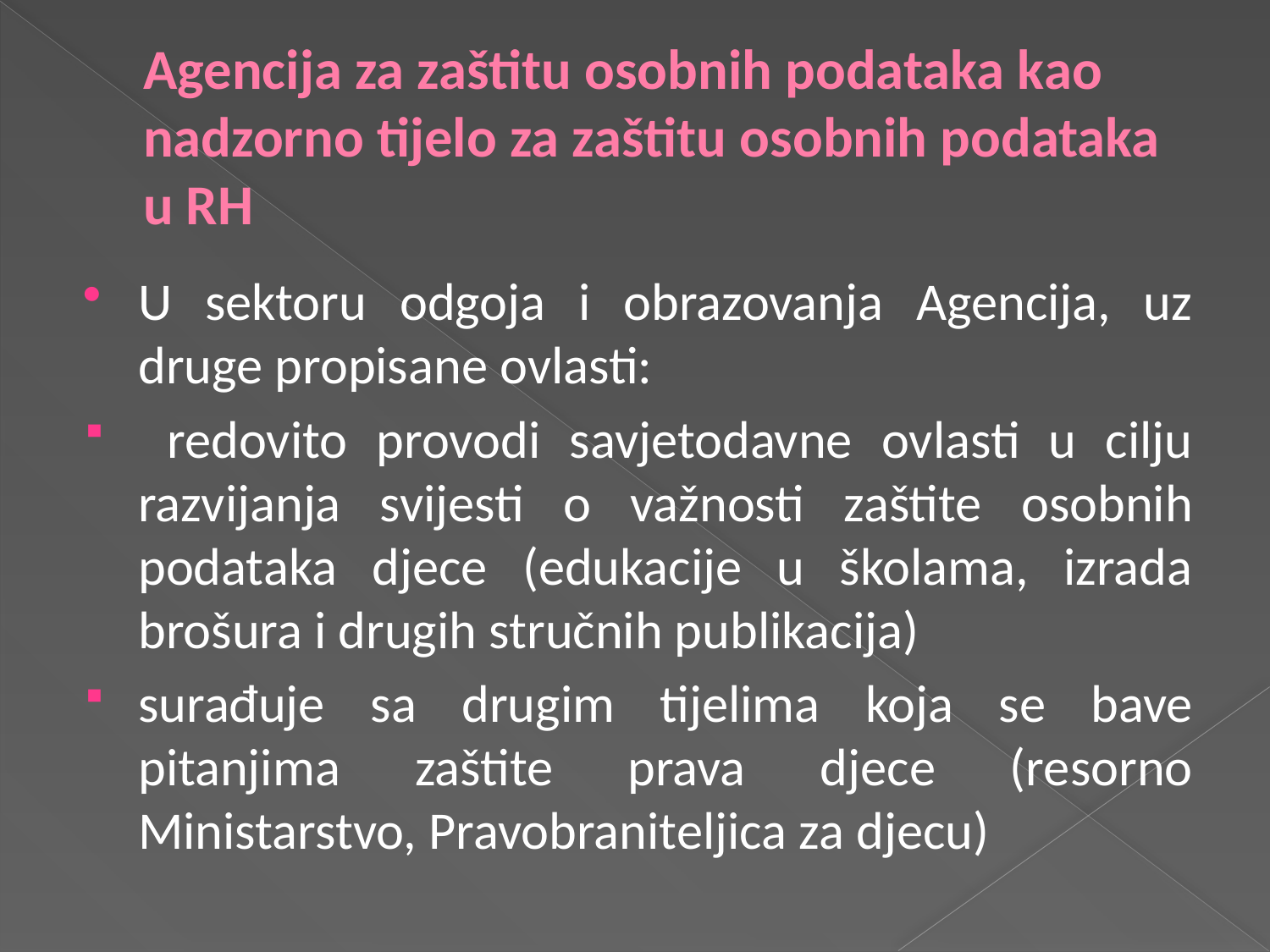

# Agencija za zaštitu osobnih podataka kao nadzorno tijelo za zaštitu osobnih podataka u RH
U sektoru odgoja i obrazovanja Agencija, uz druge propisane ovlasti:
 redovito provodi savjetodavne ovlasti u cilju razvijanja svijesti o važnosti zaštite osobnih podataka djece (edukacije u školama, izrada brošura i drugih stručnih publikacija)
surađuje sa drugim tijelima koja se bave pitanjima zaštite prava djece (resorno Ministarstvo, Pravobraniteljica za djecu)